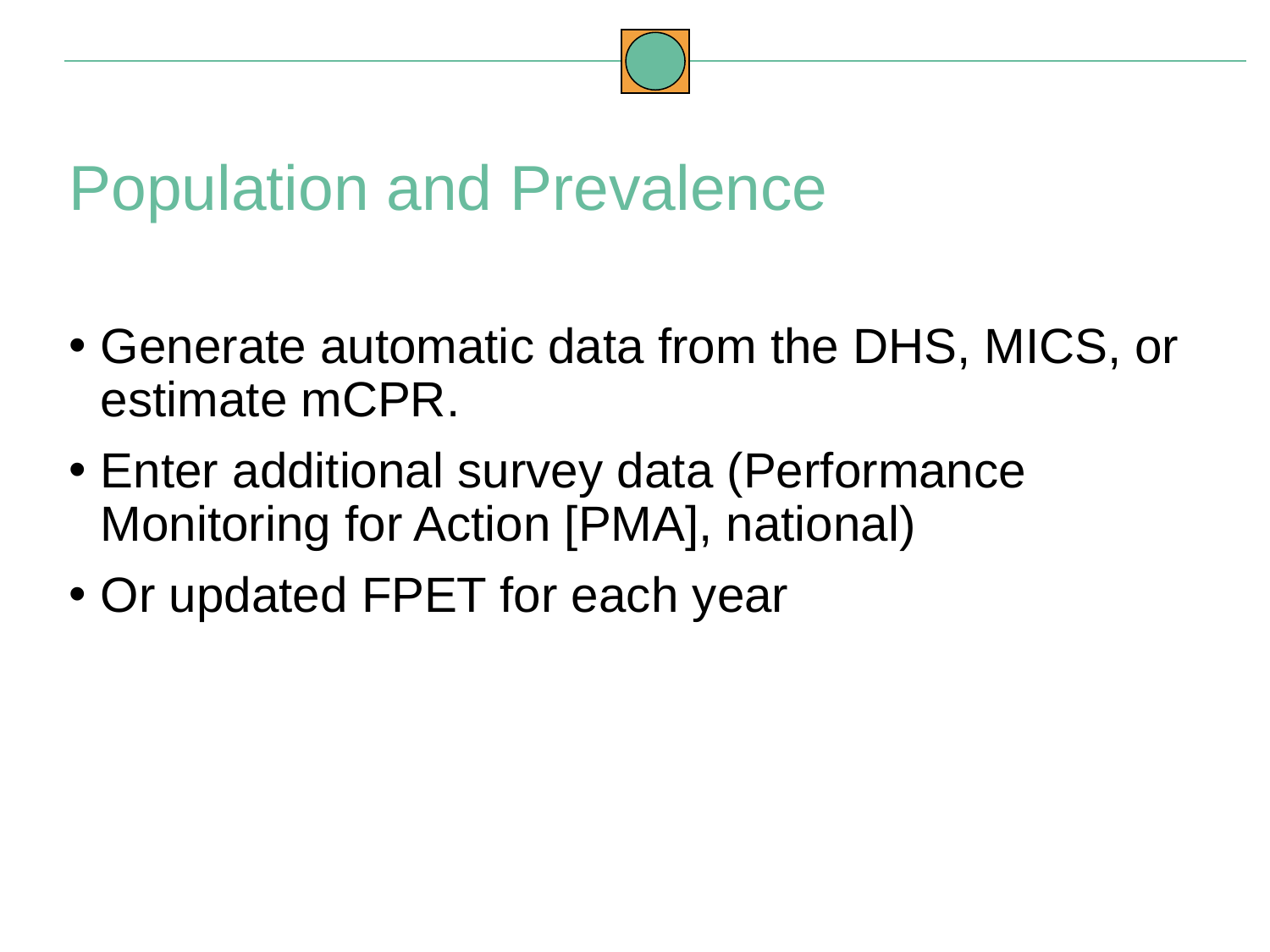

Population and Prevalence
Generate automatic data from the DHS, MICS, or estimate mCPR.
Enter additional survey data (Performance Monitoring for Action [PMA], national)
Or updated FPET for each year